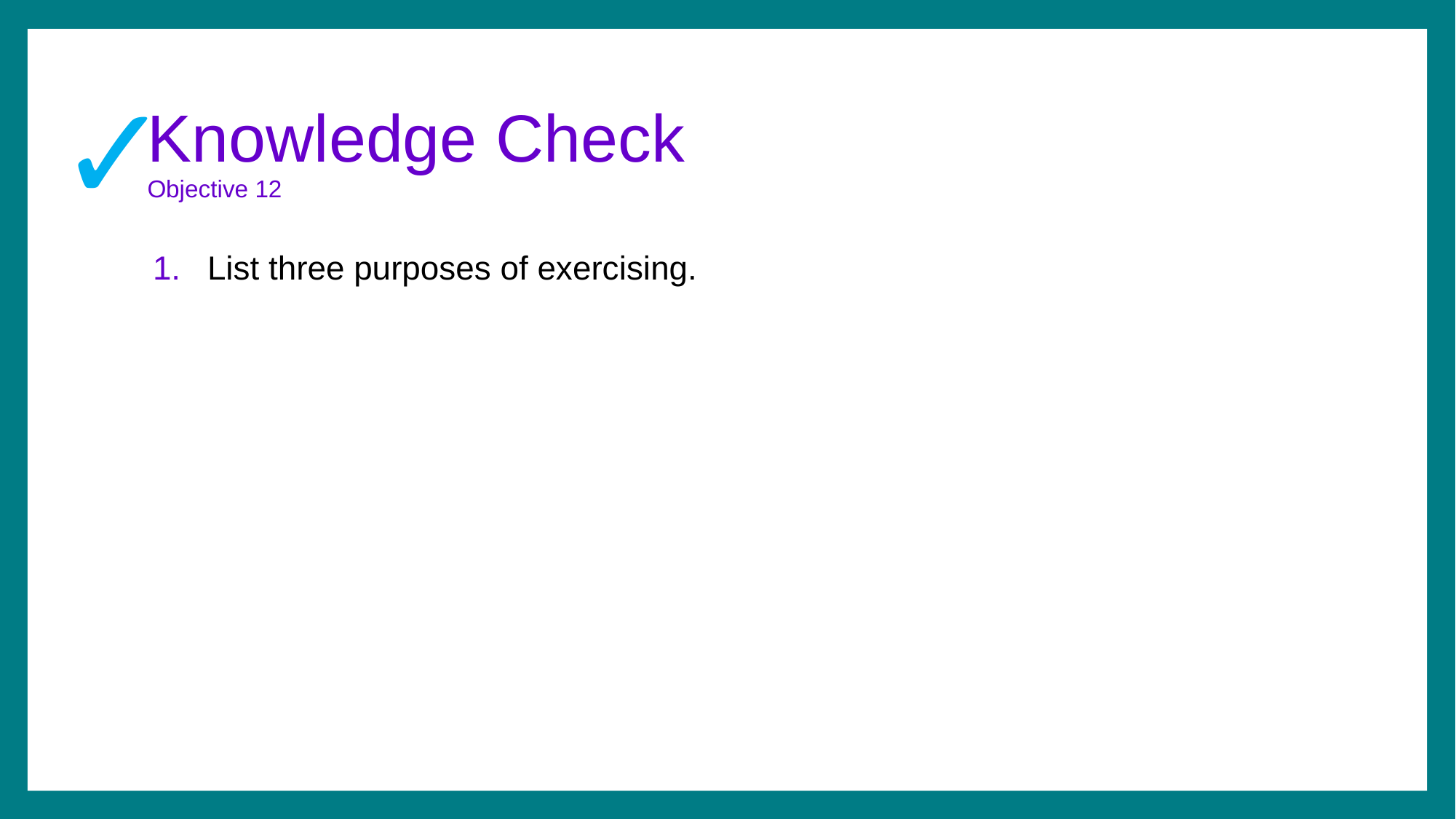

✓
# Knowledge Check Objective 12
List three purposes of exercising.